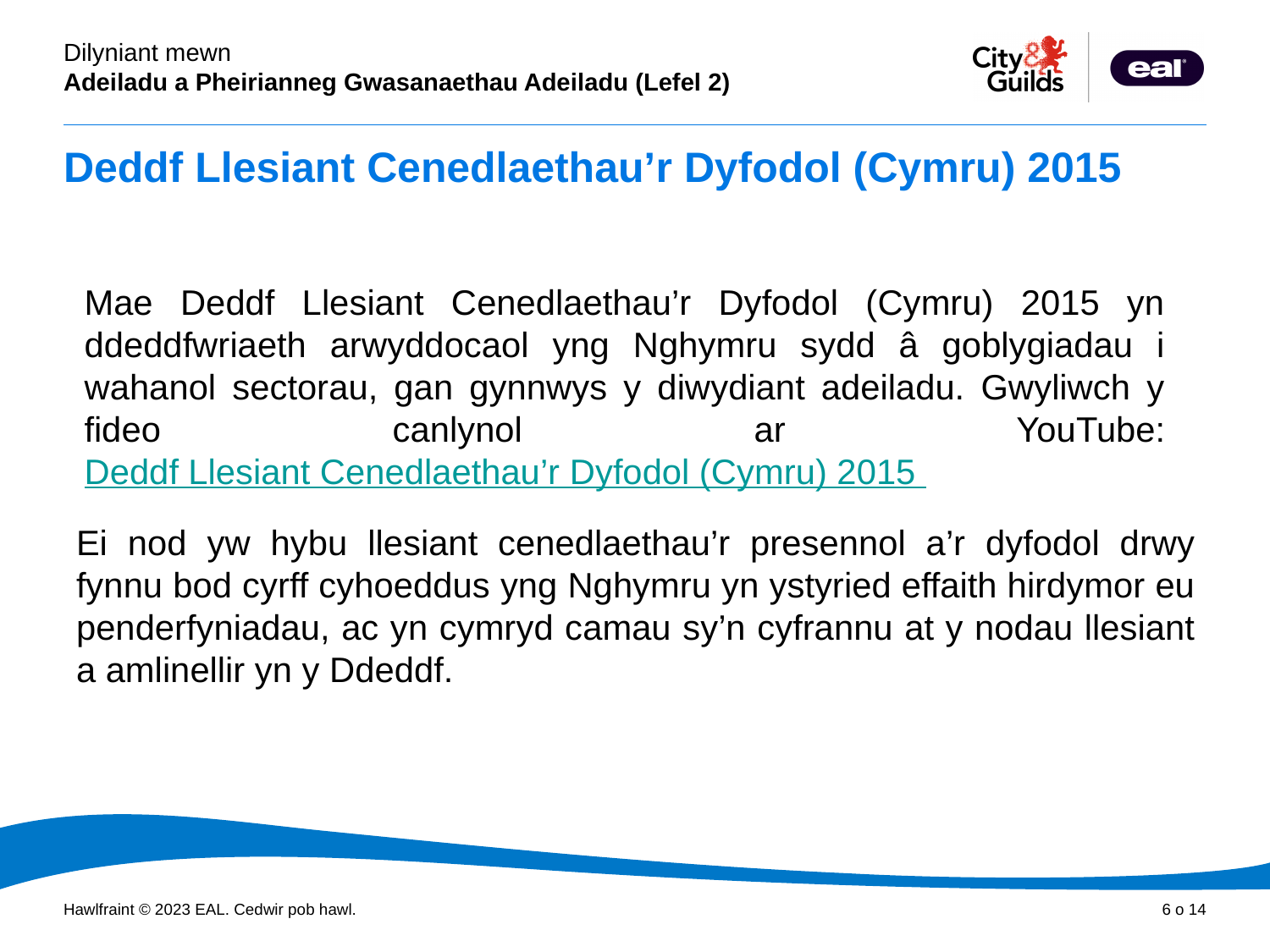

# Deddf Llesiant Cenedlaethau’r Dyfodol (Cymru) 2015
Mae Deddf Llesiant Cenedlaethau’r Dyfodol (Cymru) 2015 yn ddeddfwriaeth arwyddocaol yng Nghymru sydd â goblygiadau i wahanol sectorau, gan gynnwys y diwydiant adeiladu. Gwyliwch y fideo canlynol ar YouTube: Deddf Llesiant Cenedlaethau’r Dyfodol (Cymru) 2015

Ei nod yw hybu llesiant cenedlaethau’r presennol a’r dyfodol drwy fynnu bod cyrff cyhoeddus yng Nghymru yn ystyried effaith hirdymor eu penderfyniadau, ac yn cymryd camau sy’n cyfrannu at y nodau llesiant a amlinellir yn y Ddeddf.